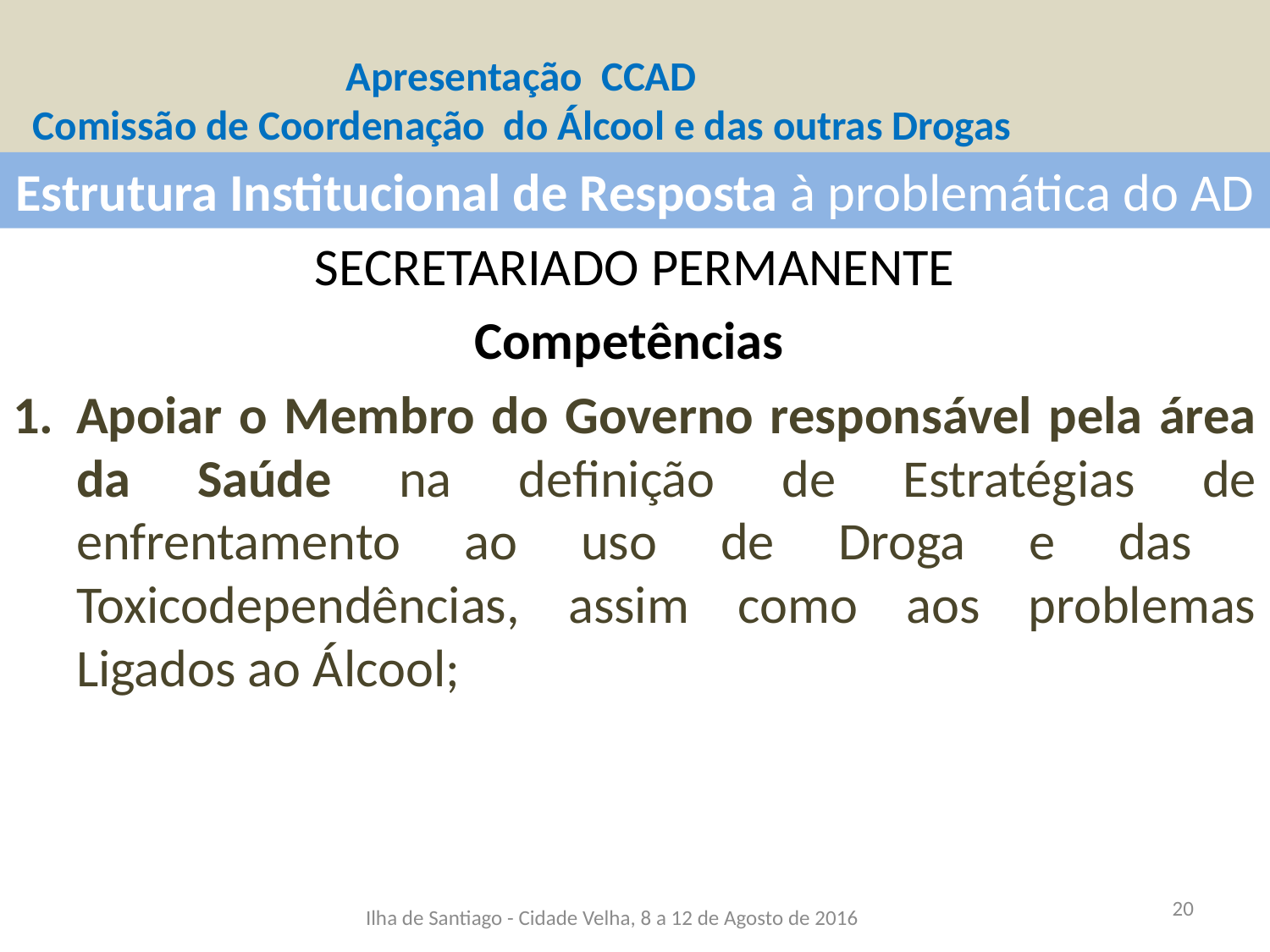

# Apresentação  CCAD Comissão de Coordenação  do Álcool e das outras Drogas
Estrutura Institucional de Resposta à problemática do AD
SECRETARIADO PERMANENTE
Competências
Apoiar o Membro do Governo responsável pela área da Saúde na definição de Estratégias de enfrentamento ao uso de Droga e das  Toxicodependências, assim como aos problemas Ligados ao Álcool;

Ilha de Santiago - Cidade Velha, 8 a 12 de Agosto de 2016
20